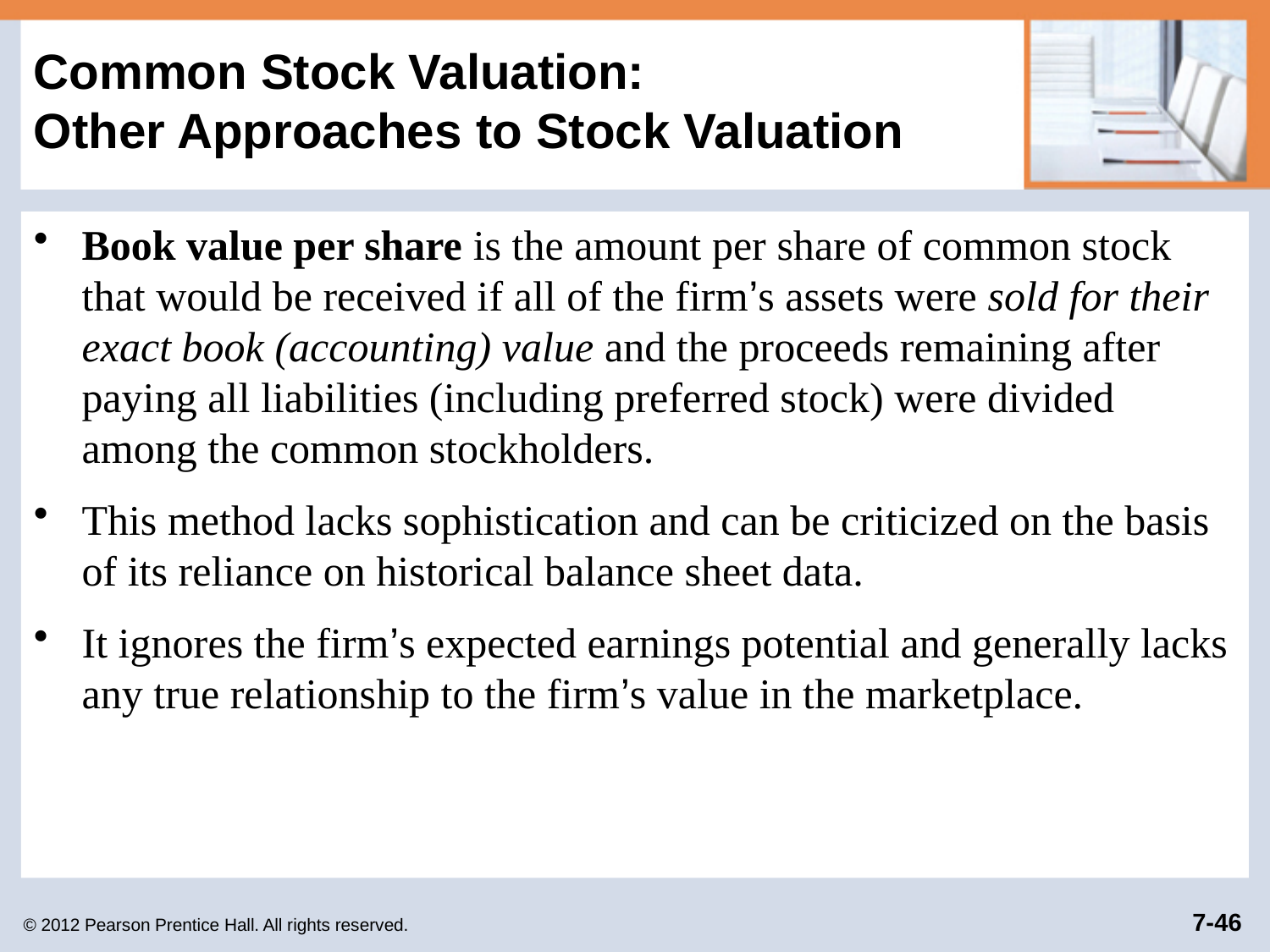

# Common Stock Valuation: Other Approaches to Stock Valuation
Book value per share is the amount per share of common stock that would be received if all of the firm’s assets were sold for their exact book (accounting) value and the proceeds remaining after paying all liabilities (including preferred stock) were divided among the common stockholders.
This method lacks sophistication and can be criticized on the basis of its reliance on historical balance sheet data.
It ignores the firm’s expected earnings potential and generally lacks any true relationship to the firm’s value in the marketplace.
© 2012 Pearson Prentice Hall. All rights reserved.
7-46